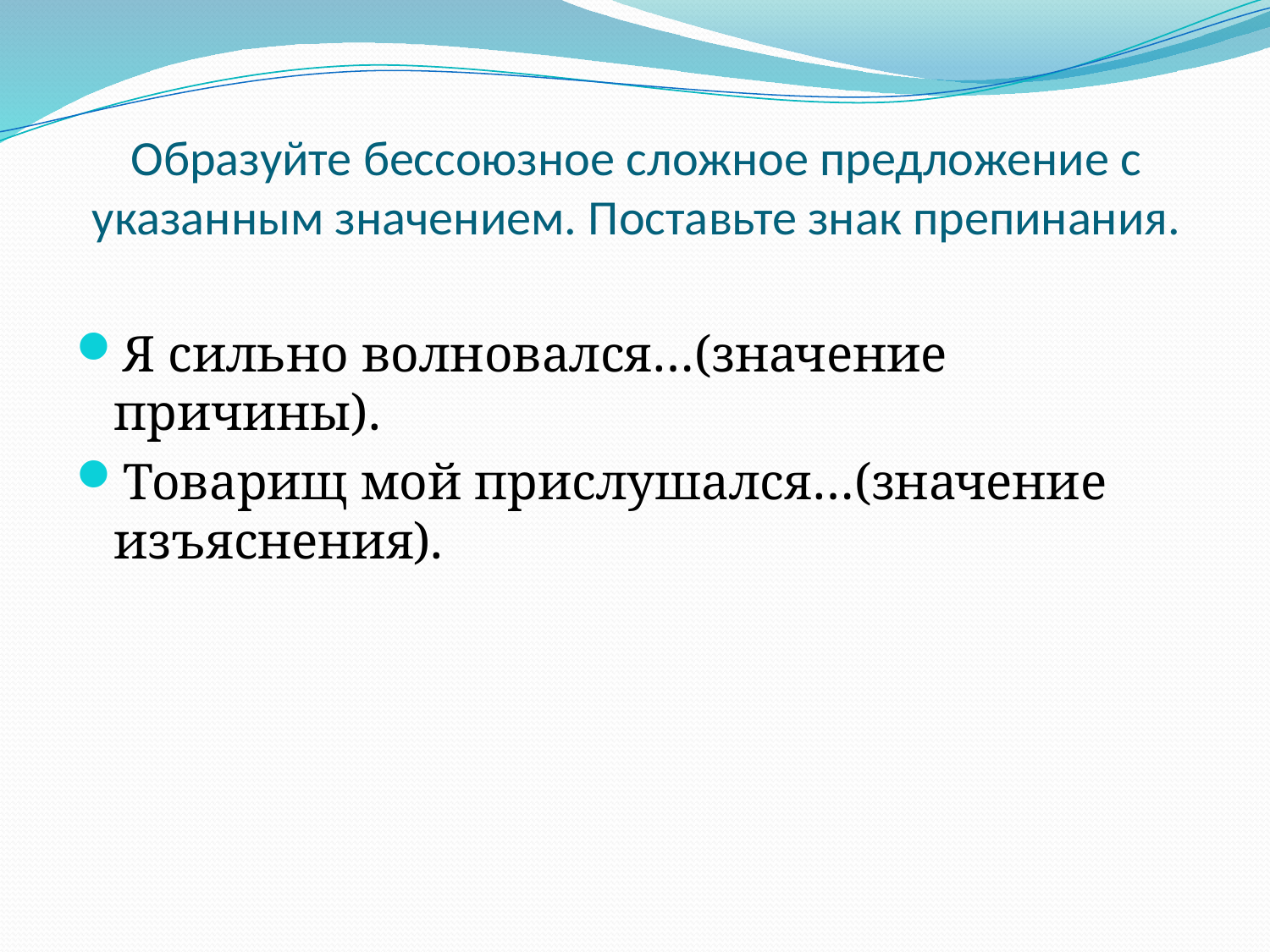

# Образуйте бессоюзное сложное предложение с указанным значением. Поставьте знак препинания.
Я сильно волновался…(значение причины).
Товарищ мой прислушался…(значение изъяснения).